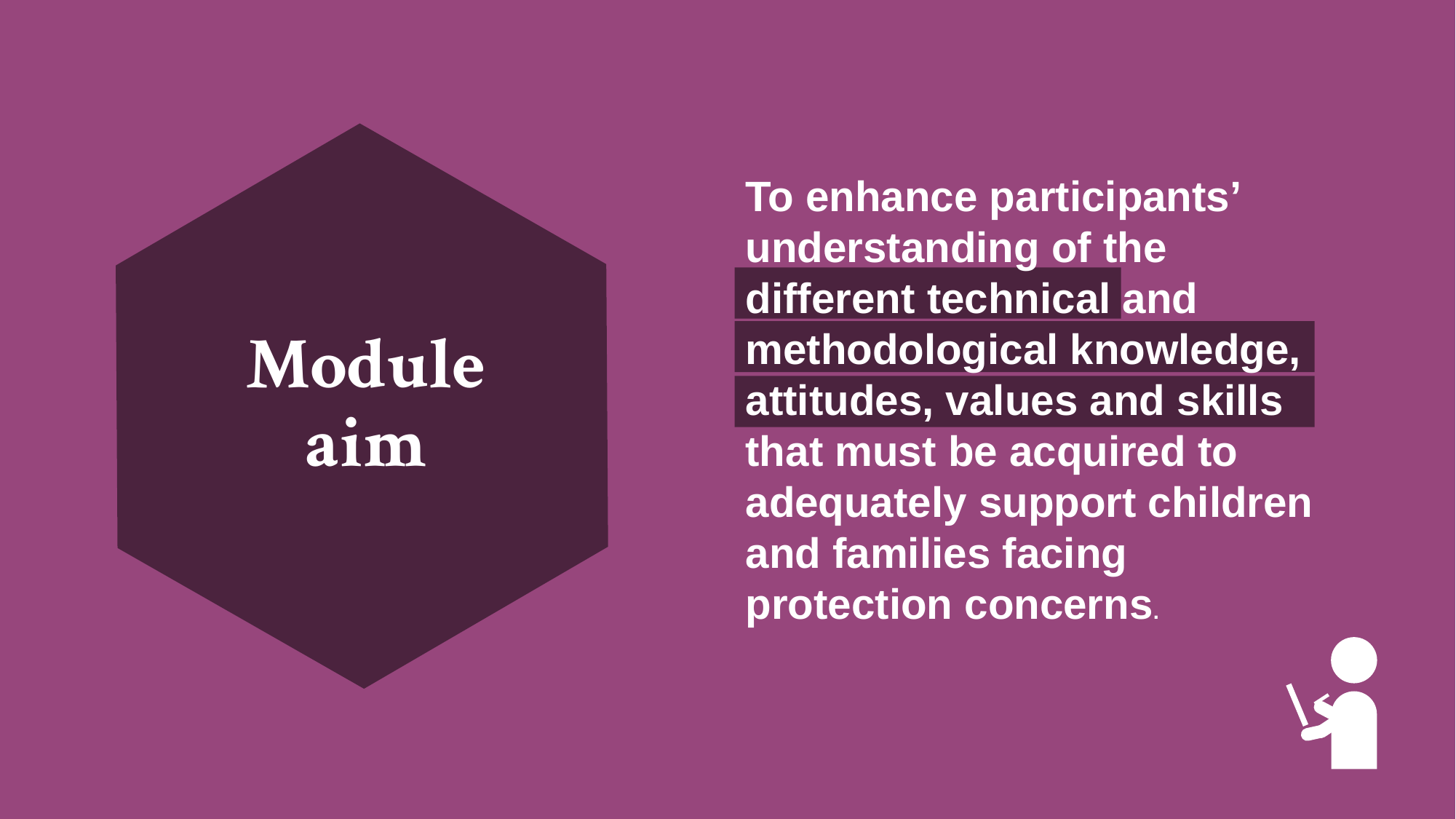

To enhance participants’ understanding of the different technical and methodological knowledge, attitudes, values and skills that must be acquired to adequately support children and families facing protection concerns.

# Module aim